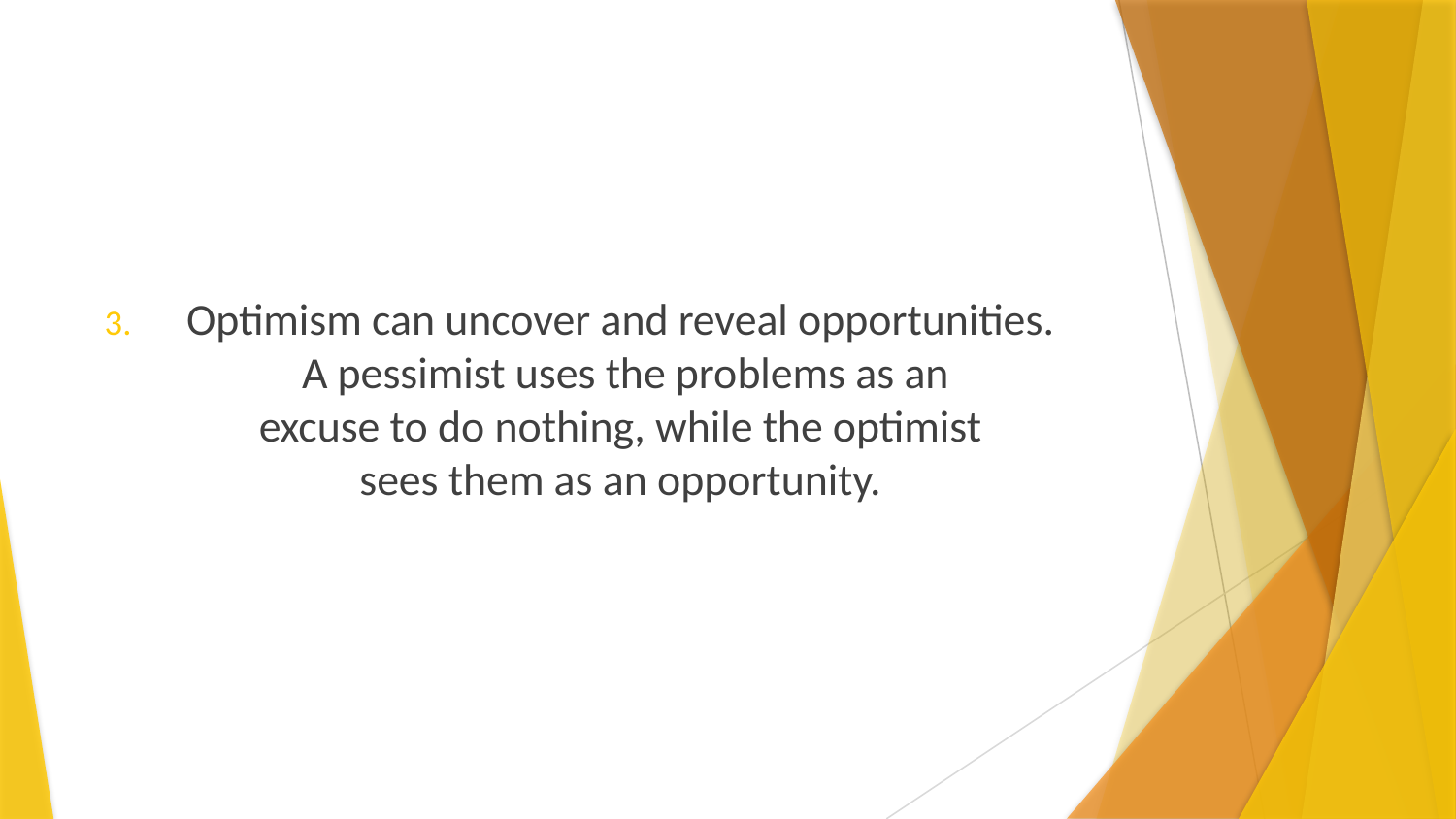

Optimism can uncover and reveal opportunities.
A pessimist uses the problems as an
excuse to do nothing, while the optimist
sees them as an opportunity.